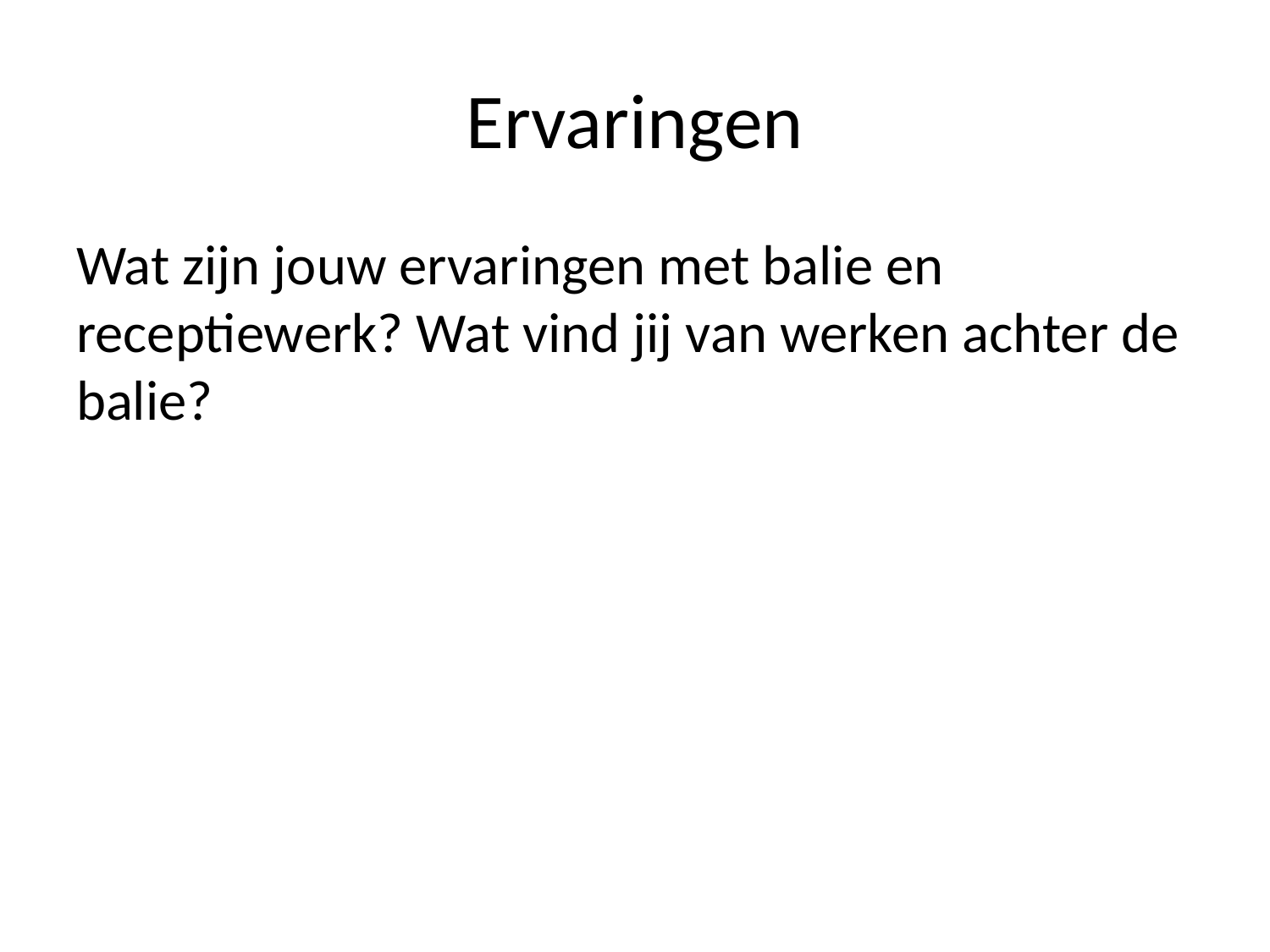

# Ervaringen
Wat zijn jouw ervaringen met balie en receptiewerk? Wat vind jij van werken achter de balie?